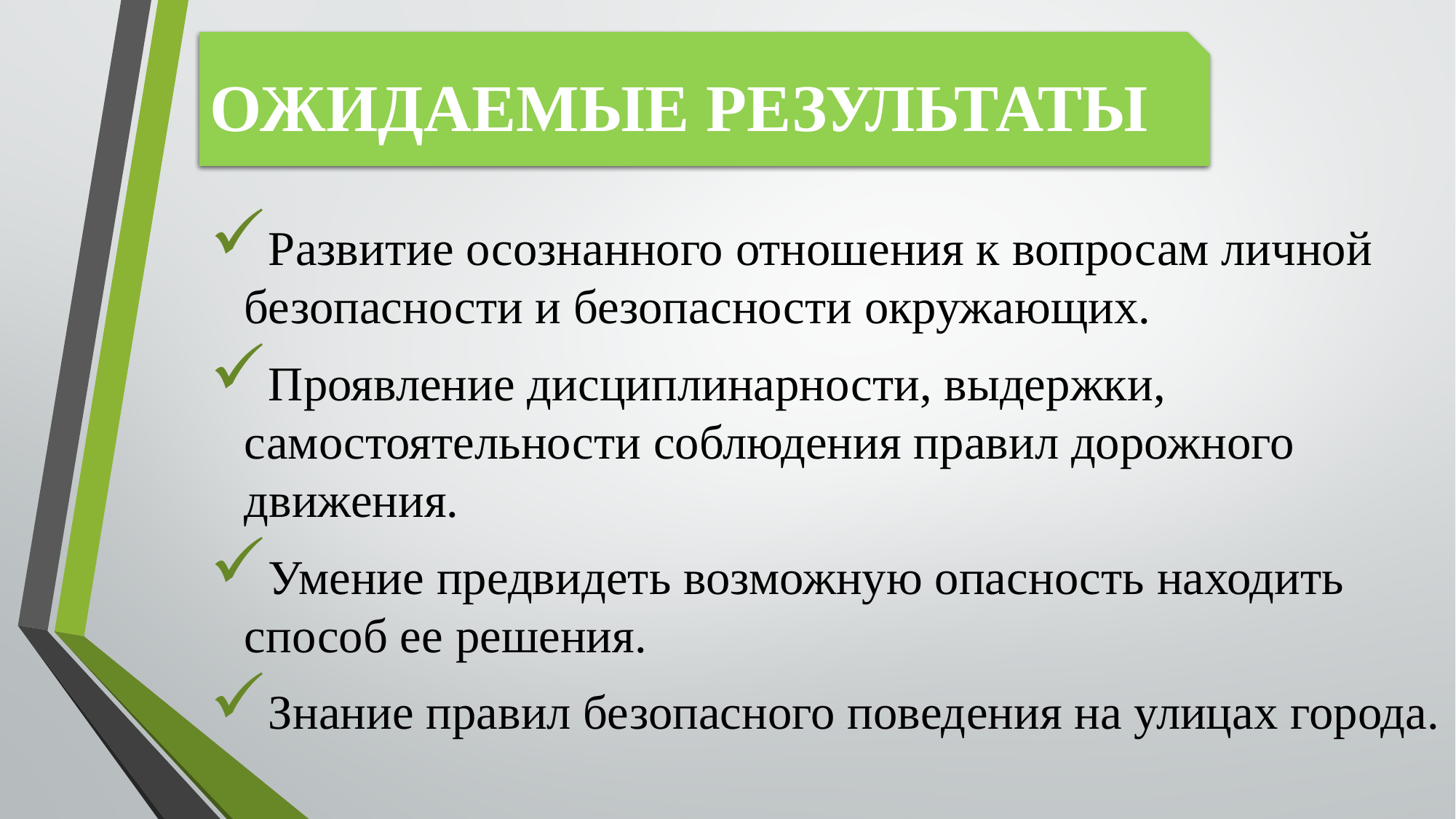

ОЖИДАЕМЫЕ РЕЗУЛЬТАТЫ
Развитие осознанного отношения к вопросам личной безопасности и безопасности окружающих.
Проявление дисциплинарности, выдержки, самостоятельности соблюдения правил дорожного движения.
Умение предвидеть возможную опасность находить способ ее решения.
Знание правил безопасного поведения на улицах города.